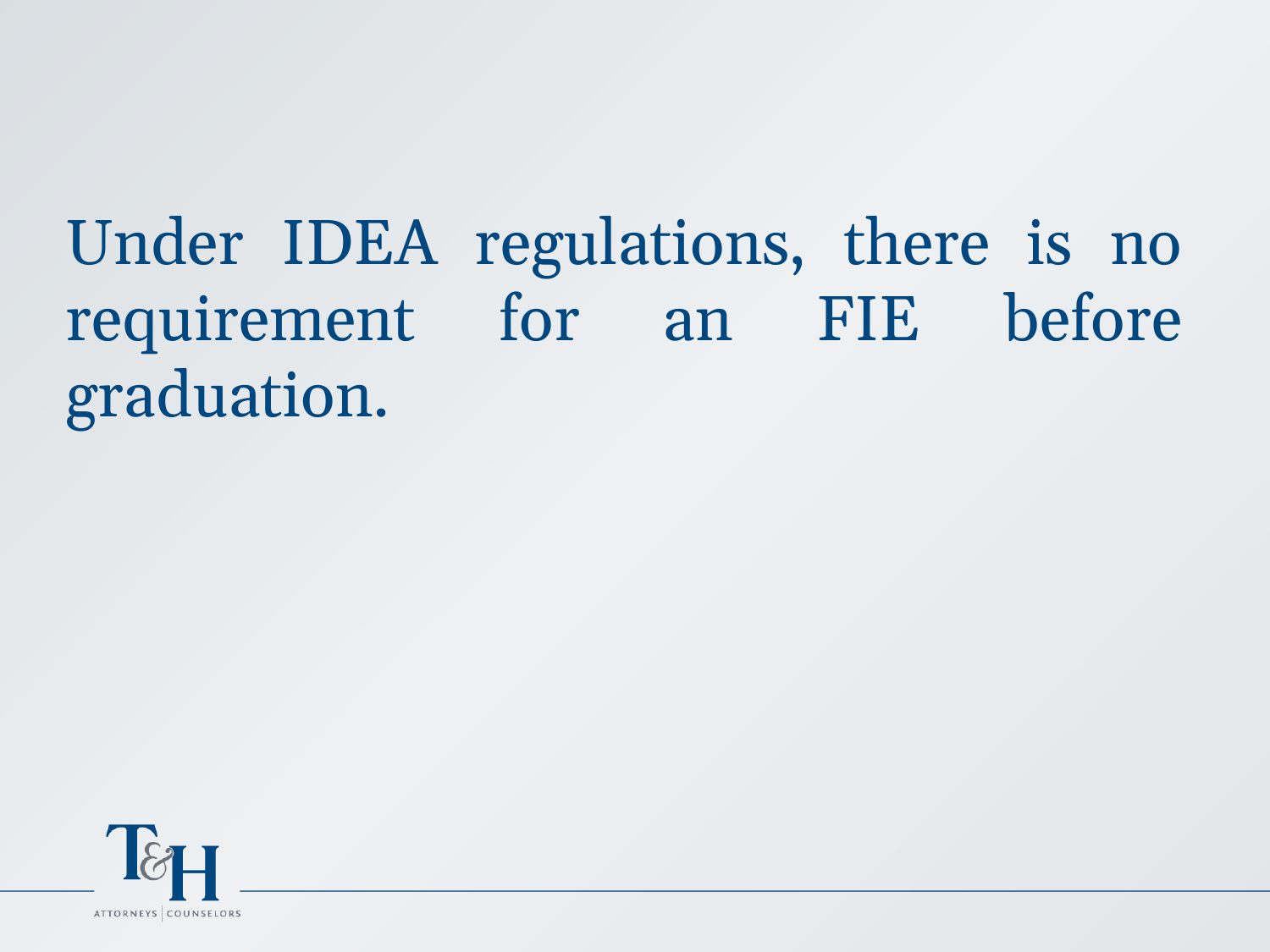

Under IDEA regulations, there is no requirement for an FIE before graduation.